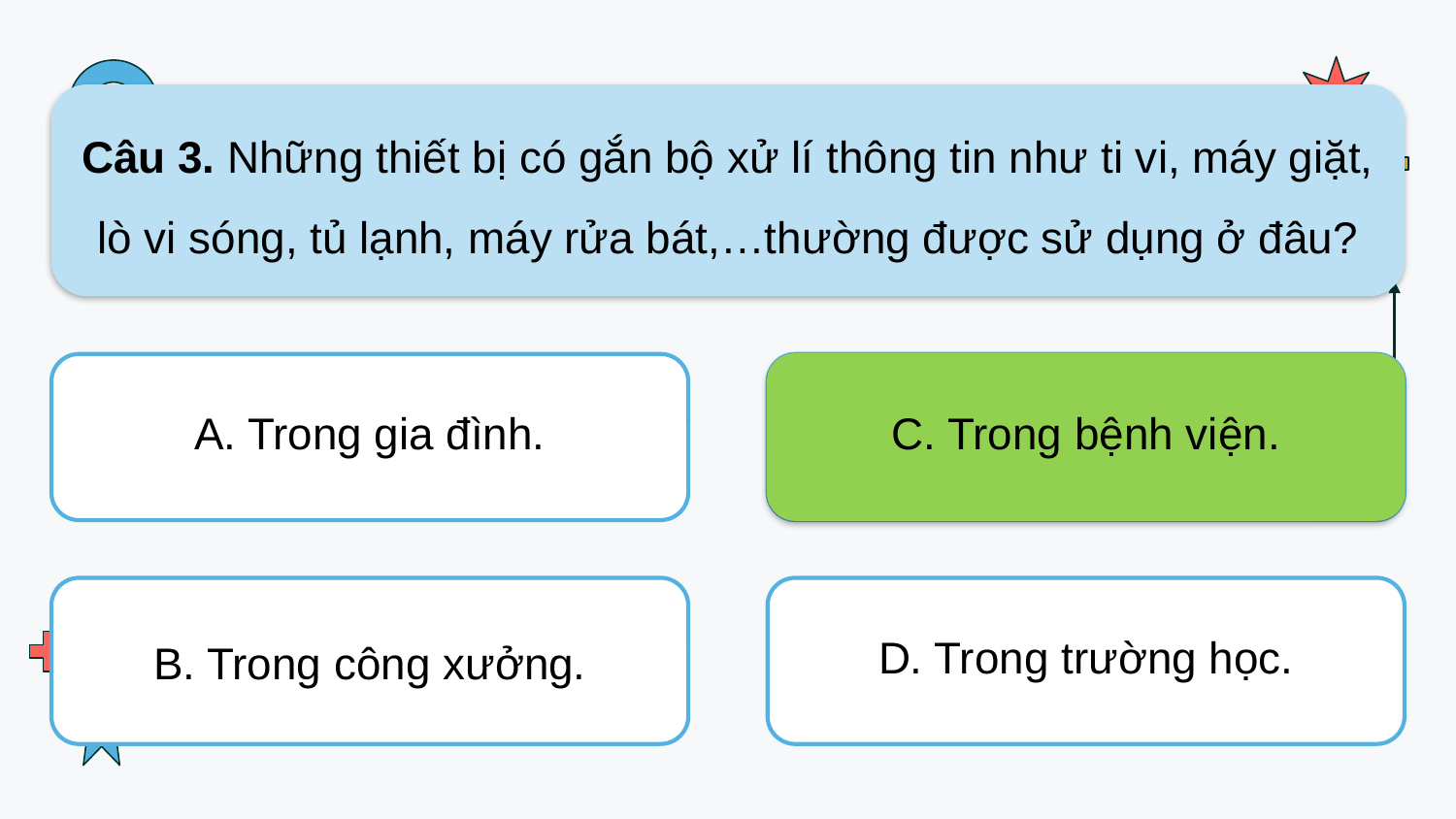

Câu 3. Những thiết bị có gắn bộ xử lí thông tin như ti vi, máy giặt, lò vi sóng, tủ lạnh, máy rửa bát,…thường được sử dụng ở đâu?
A. Trong gia đình.
C. Trong bệnh viện.
C. Trong bệnh viện.
B. Trong công xưởng.
D. Trong trường học.